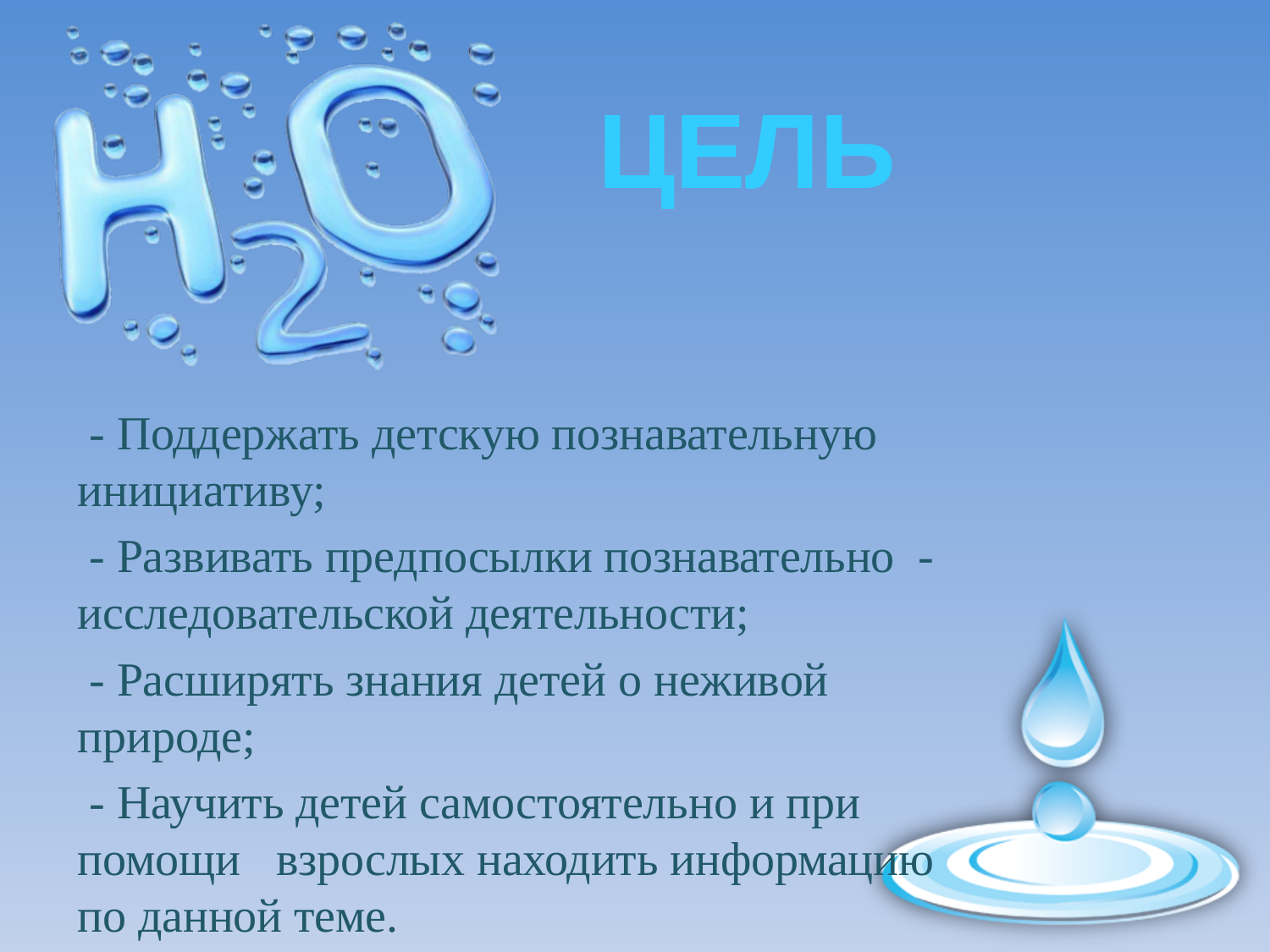

# Цель

 - Поддержать детскую познавательную инициативу;
 - Развивать предпосылки познавательно  - исследовательской деятельности;
 - Расширять знания детей о неживой природе;
 - Научить детей самостоятельно и при помощи   взрослых находить информацию по данной теме.